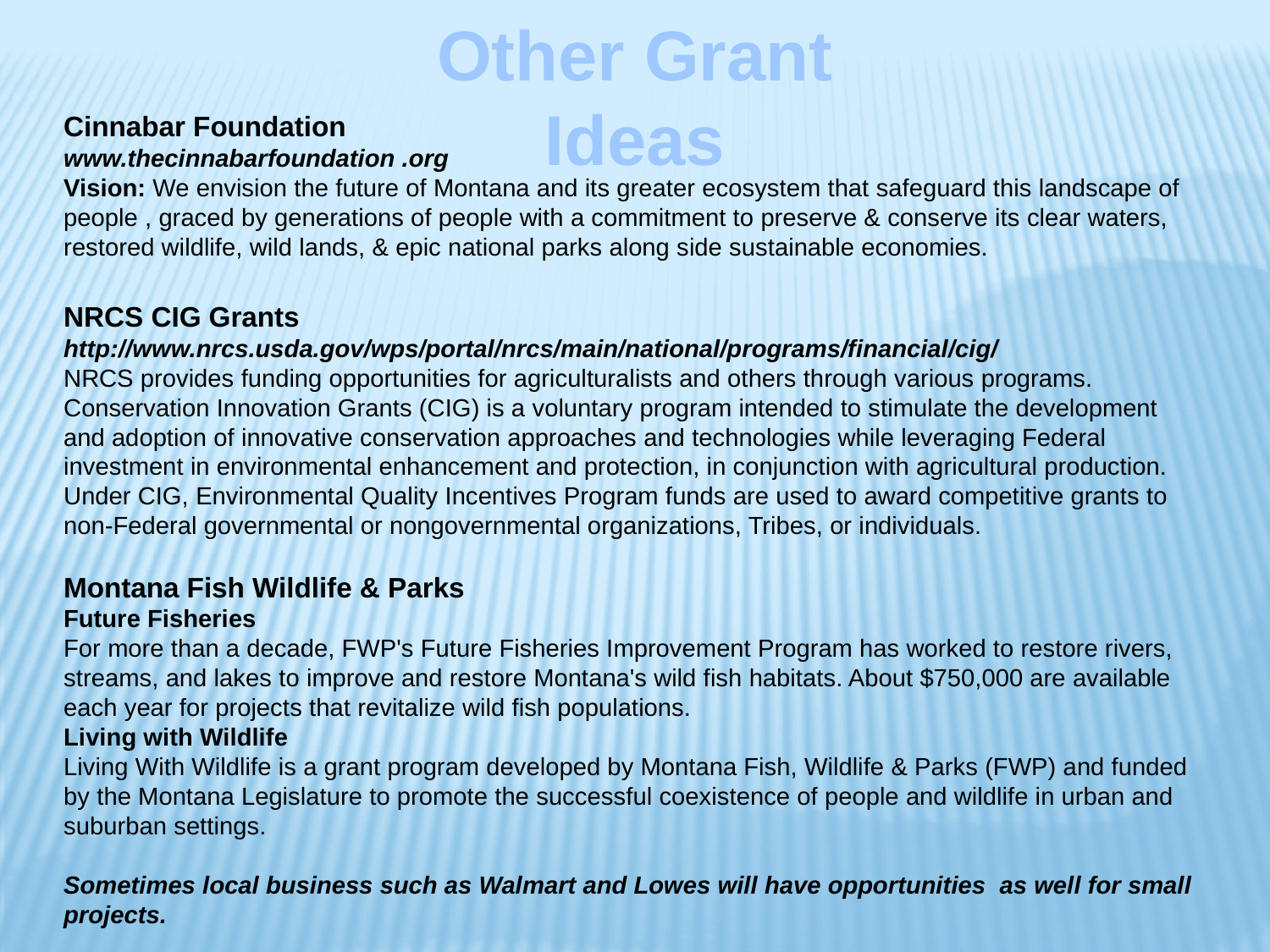

Other Grant Ideas
Cinnabar Foundation
www.thecinnabarfoundation .org
Vision: We envision the future of Montana and its greater ecosystem that safeguard this landscape of people , graced by generations of people with a commitment to preserve & conserve its clear waters, restored wildlife, wild lands, & epic national parks along side sustainable economies.

NRCS CIG Grants
http://www.nrcs.usda.gov/wps/portal/nrcs/main/national/programs/financial/cig/
NRCS provides funding opportunities for agriculturalists and others through various programs. Conservation Innovation Grants (CIG) is a voluntary program intended to stimulate the development and adoption of innovative conservation approaches and technologies while leveraging Federal investment in environmental enhancement and protection, in conjunction with agricultural production. Under CIG, Environmental Quality Incentives Program funds are used to award competitive grants to non-Federal governmental or nongovernmental organizations, Tribes, or individuals.

Montana Fish Wildlife & Parks
Future Fisheries
For more than a decade, FWP's Future Fisheries Improvement Program has worked to restore rivers, streams, and lakes to improve and restore Montana's wild fish habitats. About $750,000 are available each year for projects that revitalize wild fish populations.
Living with Wildlife
Living With Wildlife is a grant program developed by Montana Fish, Wildlife & Parks (FWP) and funded by the Montana Legislature to promote the successful coexistence of people and wildlife in urban and suburban settings.

Sometimes local business such as Walmart and Lowes will have opportunities  as well for small projects.